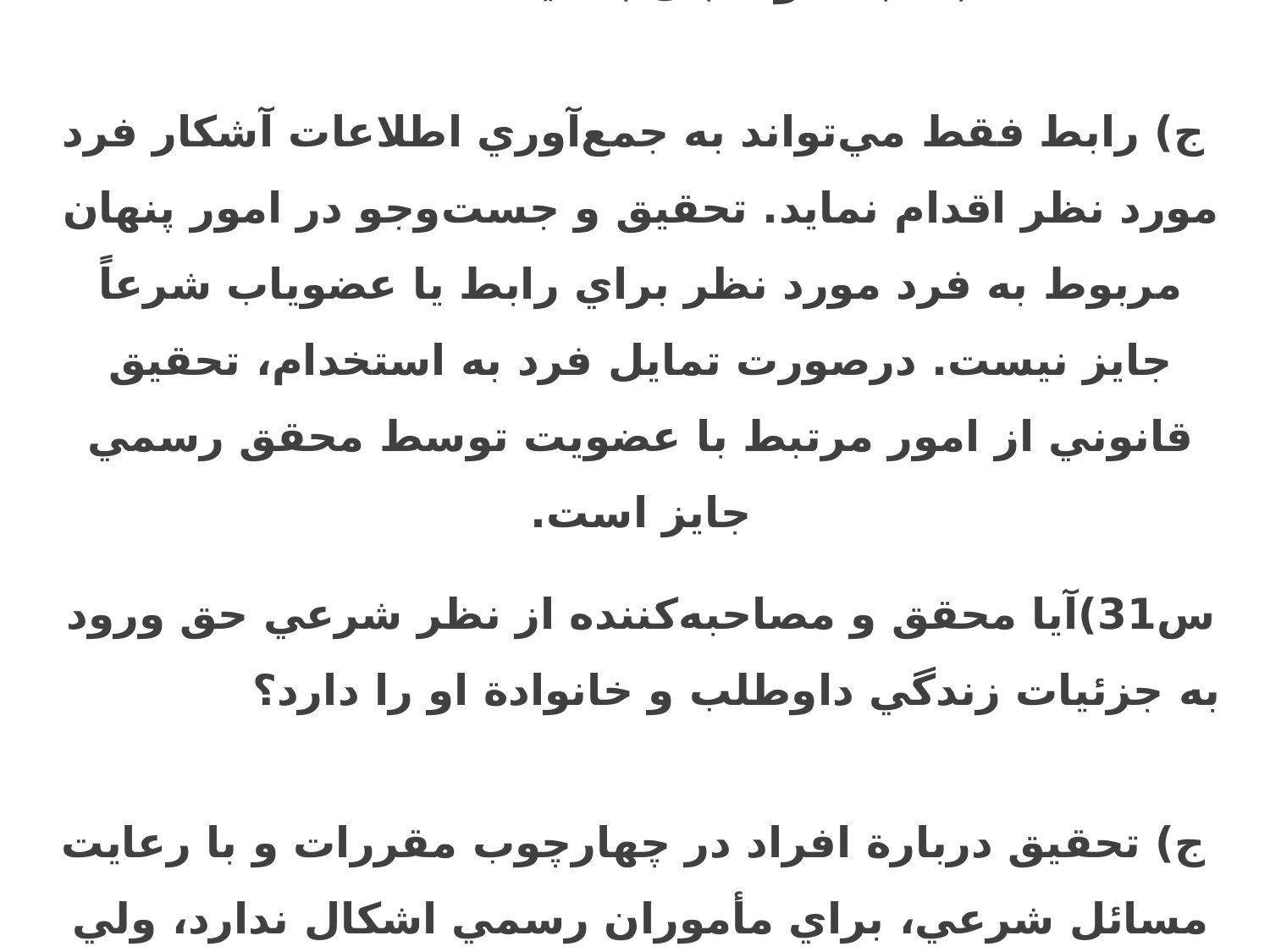

س30) رابط تاچه محدوده ای می تواند  مبادرت به کسب اطلاعات نسبت به داوطلبان بنماید؟
 ج) رابط فقط مي‌تواند به جمع‌آوري اطلاعات آشكار فرد مورد نظر اقدام نمايد. تحقيق و جست‌وجو در امور پنهان مربوط به فرد مورد نظر براي رابط يا عضوياب شرعاً جايز نيست. درصورت تمايل فرد به استخدام، تحقيق قانوني از امور مرتبط با عضويت توسط محقق رسمي جايز است.

س31)آيا محقق و مصاحبه‌كننده از نظر شرعي حق ورود به جزئيات زندگي داوطلب و خانوادة او را دارد؟
 ج) تحقيق دربارة افراد در چهارچوب مقررات و با رعايت مسائل شرعي، براي مأموران رسمي اشكال ندارد، ولي تجسس در امور غيرمرتبط با جذب با سليقة شخصي براي هيچ فردي حتي مأموران رسمي نيز جايز نيست.